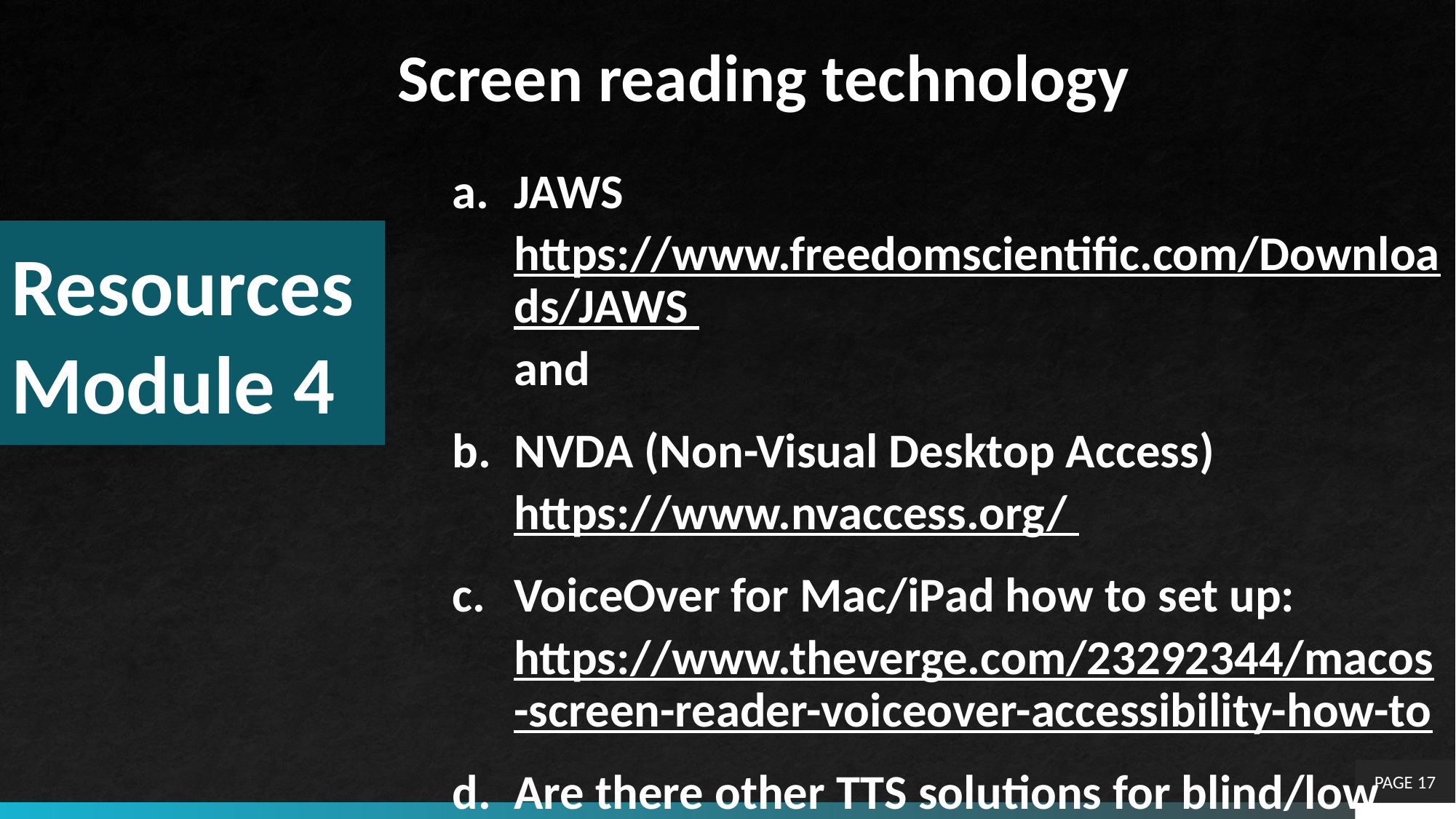

Screen reading technology

JAWS https://www.freedomscientific.com/Downloads/JAWS and
NVDA (Non-Visual Desktop Access) https://www.nvaccess.org/
VoiceOver for Mac/iPad how to set up: https://www.theverge.com/23292344/macos-screen-reader-voiceover-accessibility-how-to
Are there other TTS solutions for blind/low vision (BVI) users? WindowEyes? ZoomText?
# Resources Module 4
PAGE 17